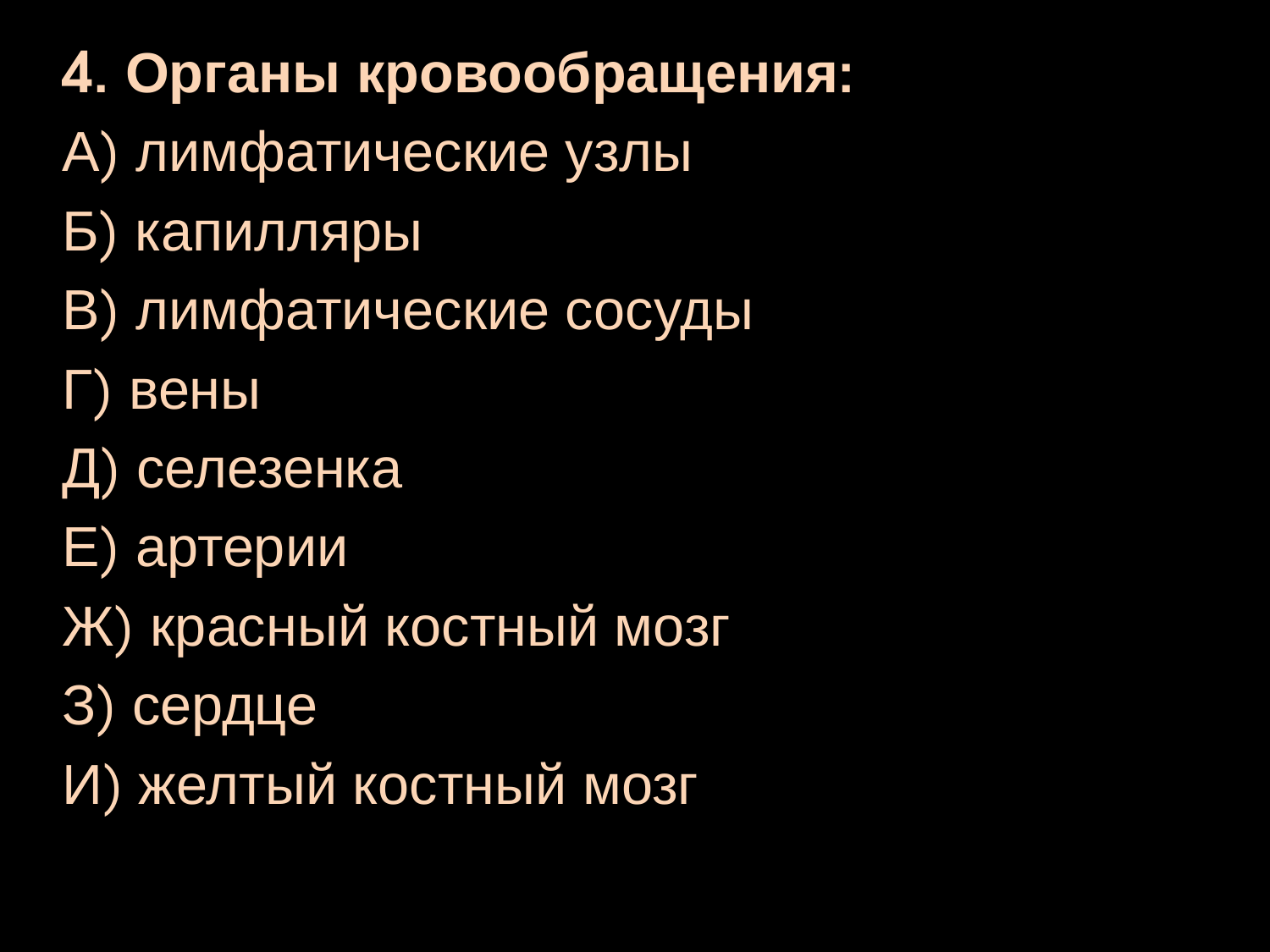

4. Органы кровообращения:
А) лимфатические узлы
Б) капилляры
В) лимфатические сосуды
Г) вены
Д) селезенка
Е) артерии
Ж) красный костный мозг
З) сердце
И) желтый костный мозг